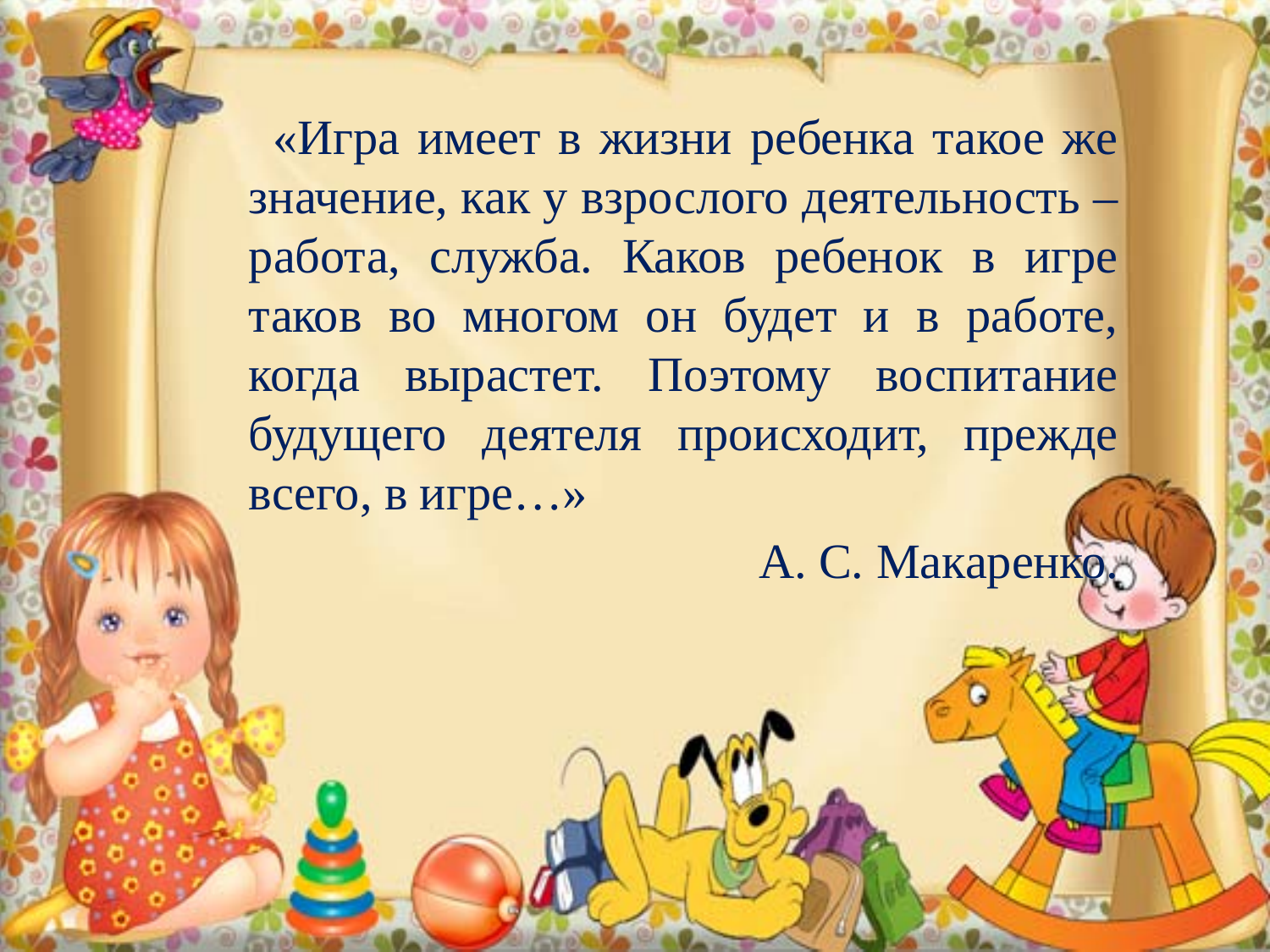

«Игра имеет в жизни ребенка такое же значение, как у взрослого деятельность – работа, служба. Каков ребенок в игре таков во многом он будет и в работе, когда вырастет. Поэтому воспитание будущего деятеля происходит, прежде всего, в игре…»
А. С. Макаренко.